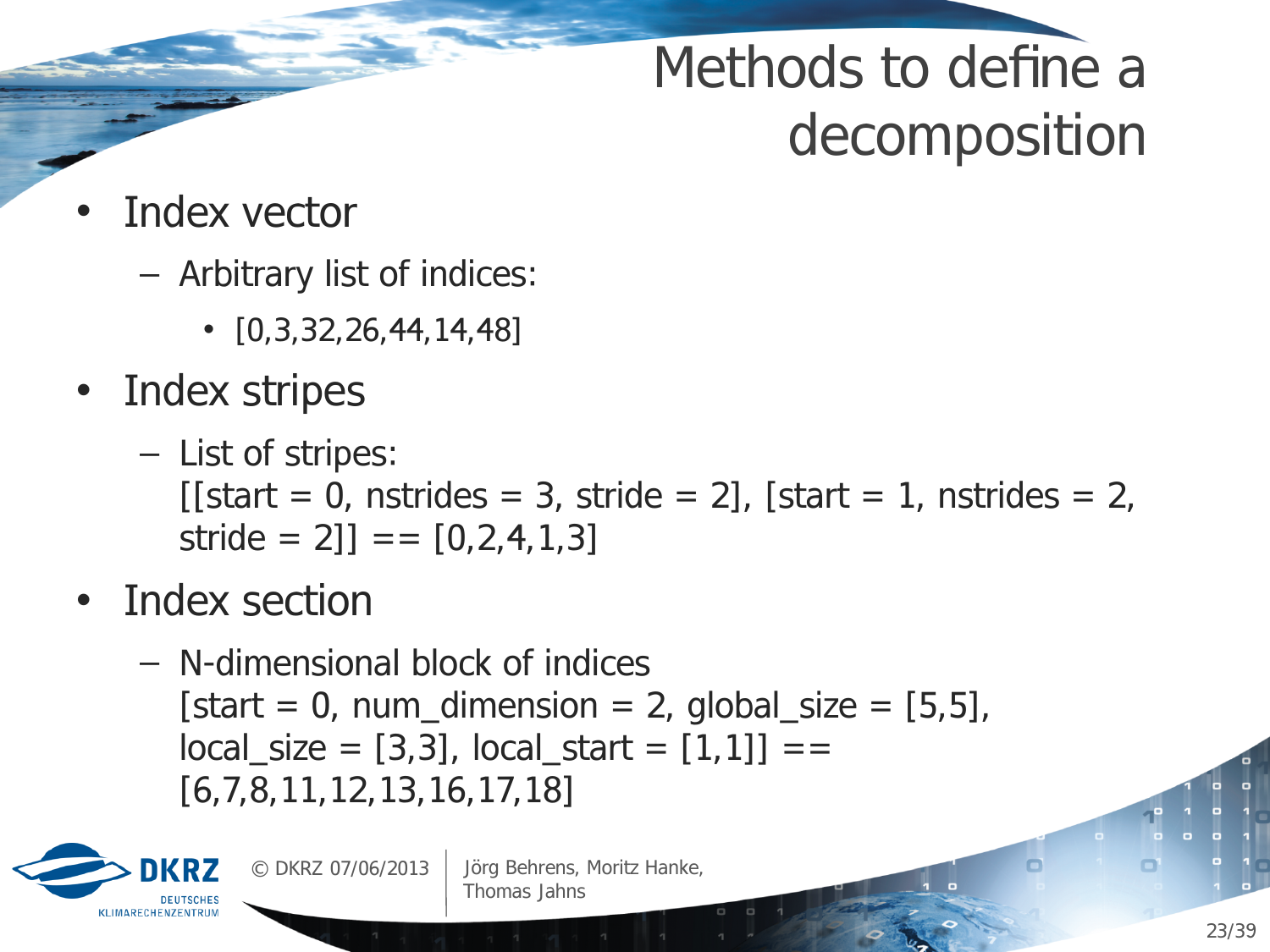

# Methods to define a decomposition
Index vector
Arbitrary list of indices:
[0,3,32,26,44,14,48]
Index stripes
List of stripes:
[[start = 0, nstrides = 3, stride = 2], [start = 1, nstrides = 2,
stride = 2]] == [0,2,4,1,3]
Index section
N-dimensional block of indices
[start = 0, num_dimension = 2, global_size = [5,5],
local_size = [3,3], local_start = [1,1]] == [6,7,8,11,12,13,16,17,18]
Jörg Behrens, Moritz Hanke, Thomas Jahns
07/06/2013
23